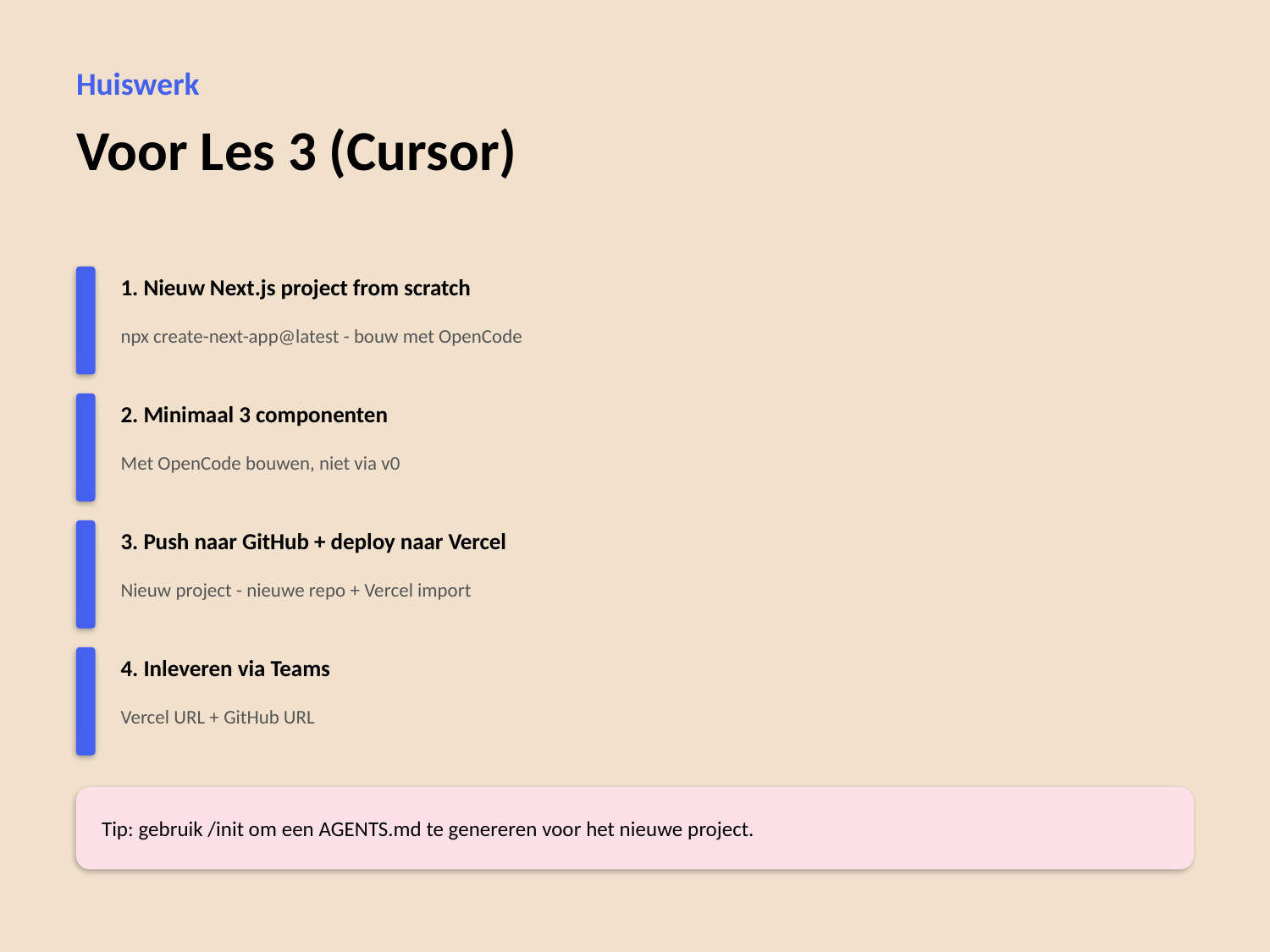

Huiswerk
Voor Les 3 (Cursor)

1. Nieuw Next.js project from scratch
npx create-next-app@latest - bouw met OpenCode

2. Minimaal 3 componenten
Met OpenCode bouwen, niet via v0

3. Push naar GitHub + deploy naar Vercel
Nieuw project - nieuwe repo + Vercel import

4. Inleveren via Teams
Vercel URL + GitHub URL

Tip: gebruik /init om een AGENTS.md te genereren voor het nieuwe project.